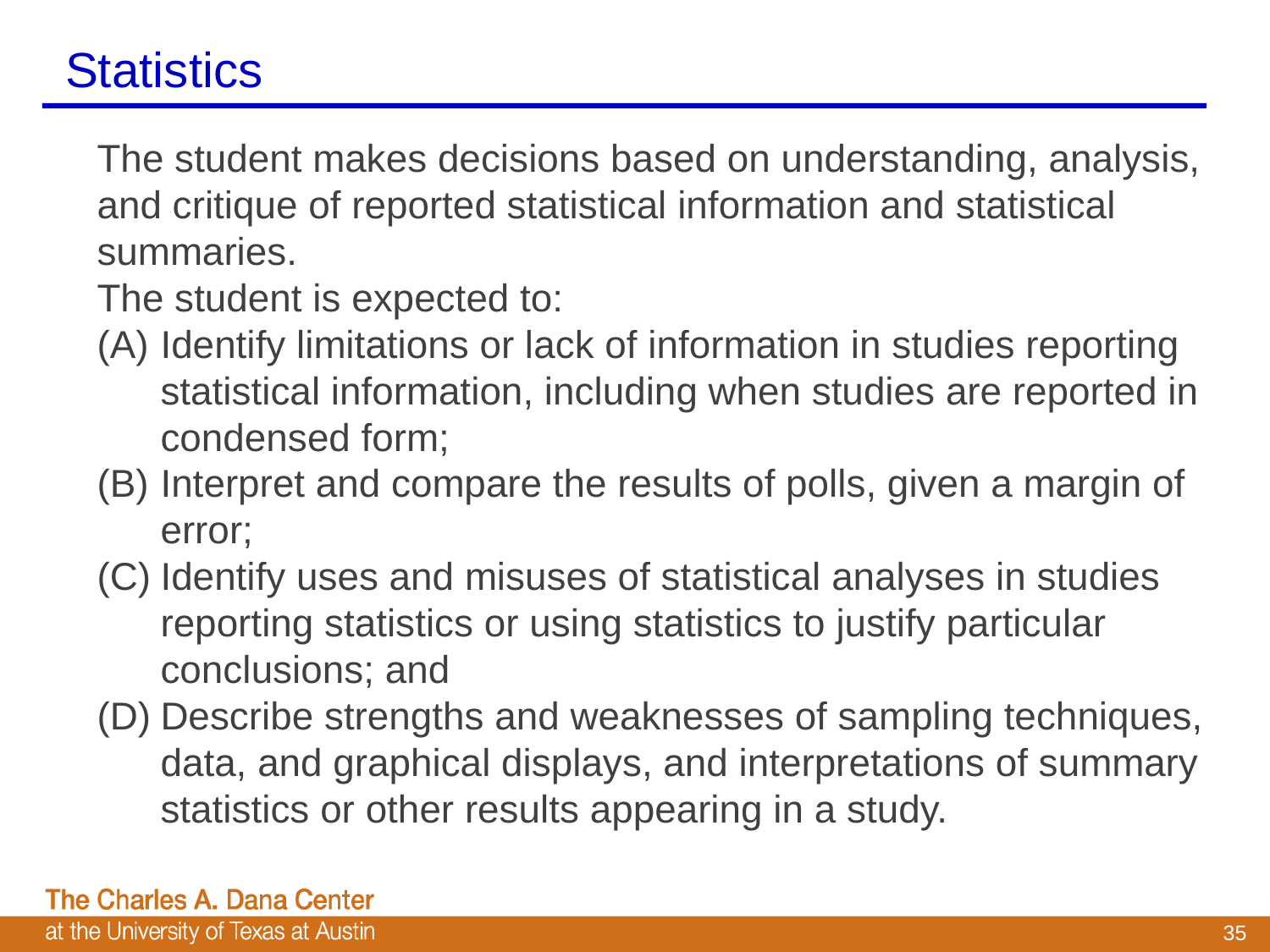

Statistics

The student makes decisions based on understanding, analysis, and critique of reported statistical information and statistical summaries.
The student is expected to:
Identify limitations or lack of information in studies reporting statistical information, including when studies are reported in condensed form;
Interpret and compare the results of polls, given a margin of error;
Identify uses and misuses of statistical analyses in studies reporting statistics or using statistics to justify particular conclusions; and
Describe strengths and weaknesses of sampling techniques, data, and graphical displays, and interpretations of summary statistics or other results appearing in a study.

35